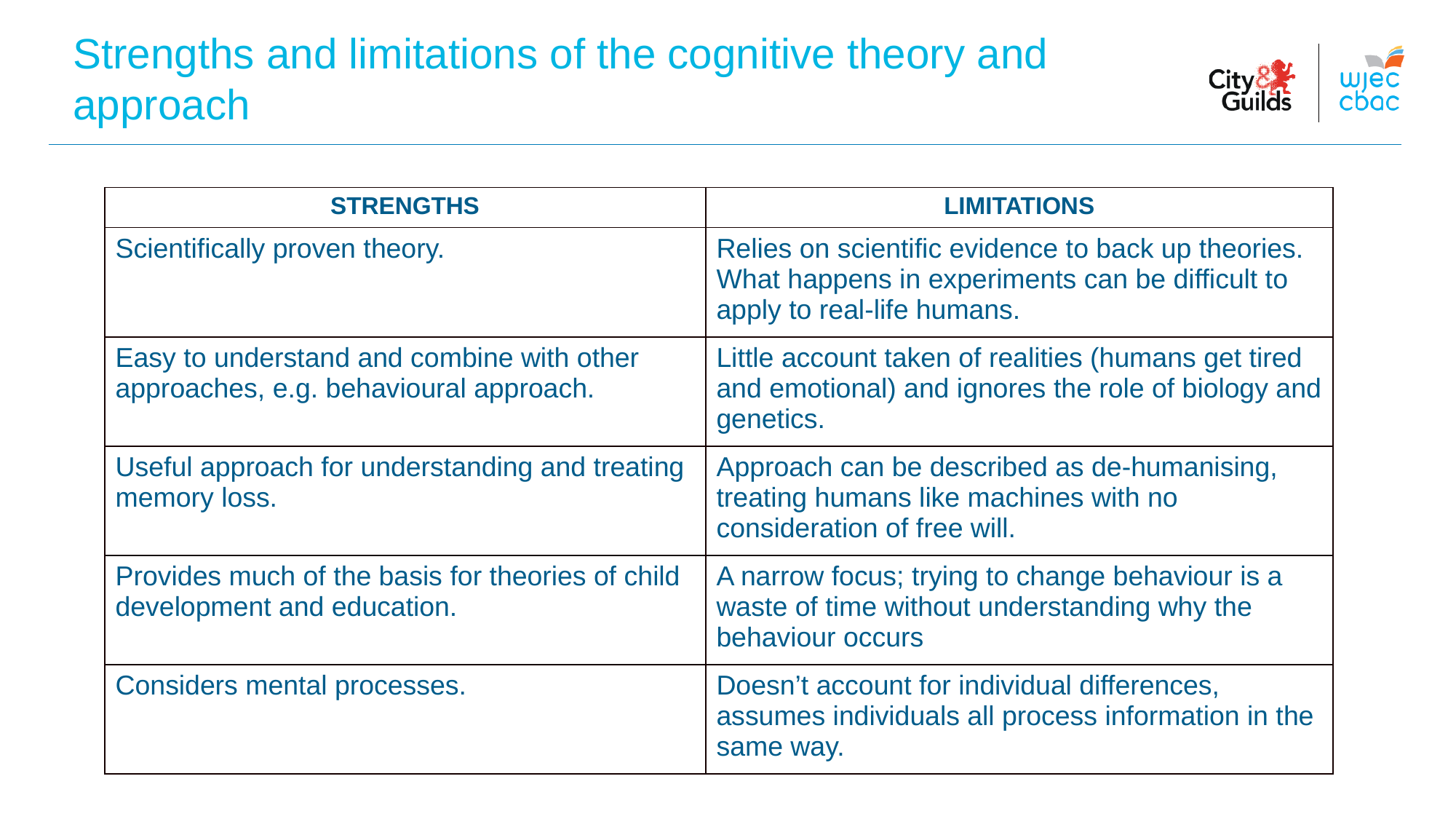

Strengths and limitations of the cognitive theory and  approach
| STRENGTHS | LIMITATIONS |
| --- | --- |
| Scientifically proven theory. | Relies on scientific evidence to back up theories. What happens in experiments can be difficult to apply to real-life humans. |
| Easy to understand and combine with other approaches, e.g. behavioural approach. | Little account taken of realities (humans get tired and emotional) and ignores the role of biology and genetics. |
| Useful approach for understanding and treating memory loss. | Approach can be described as de-humanising, treating humans like machines with no consideration of free will. |
| Provides much of the basis for theories of child development and education. | A narrow focus; trying to change behaviour is a waste of time without understanding why the behaviour occurs |
| Considers mental processes. | Doesn’t account for individual differences, assumes individuals all process information in the same way. |